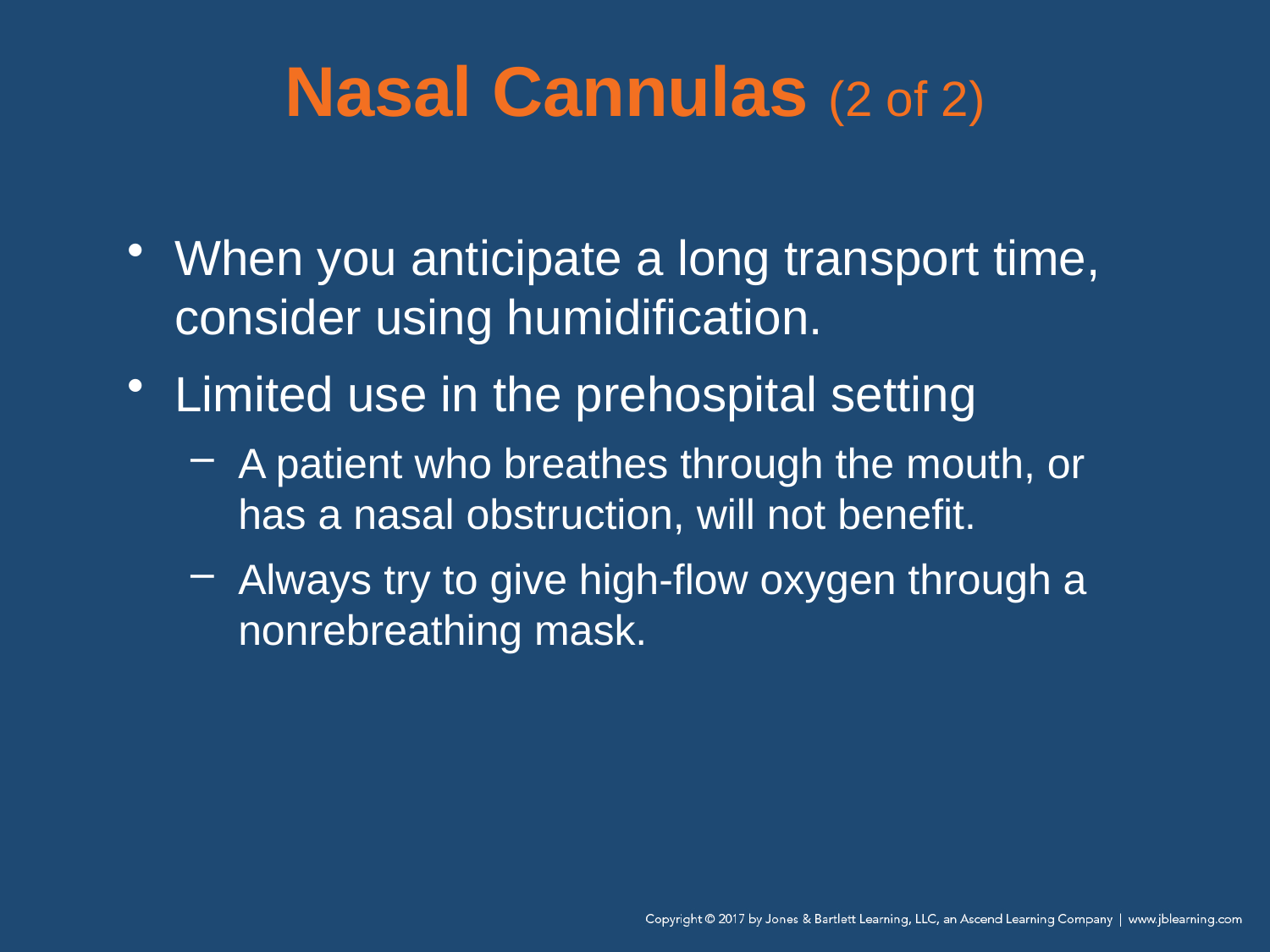

# Nasal Cannulas (2 of 2)
When you anticipate a long transport time, consider using humidification.
Limited use in the prehospital setting
A patient who breathes through the mouth, or has a nasal obstruction, will not benefit.
Always try to give high-flow oxygen through a nonrebreathing mask.